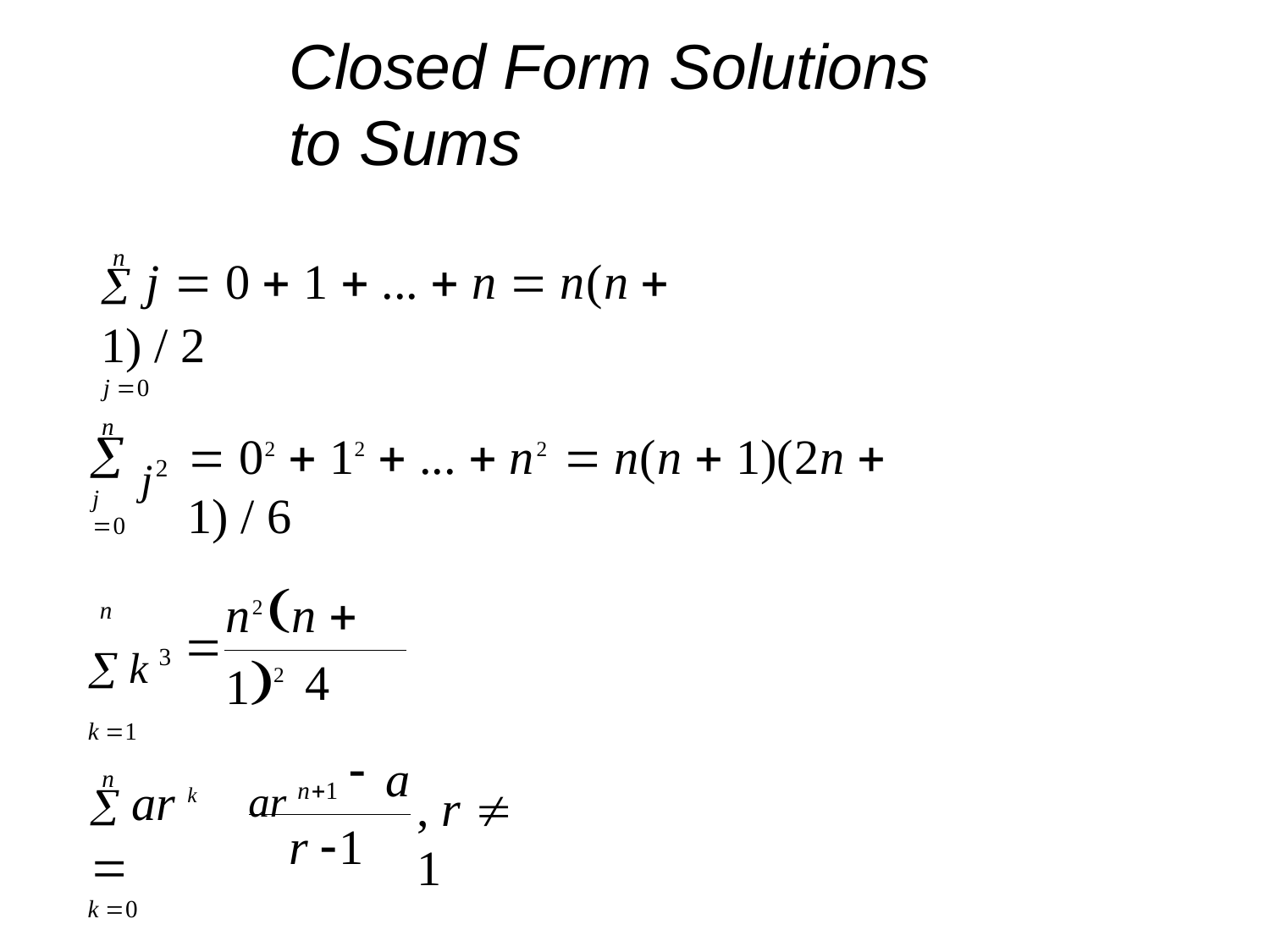

# Closed Form Solutions to Sums
n
∑ j = 0 + 1 + ... + n = n(n + 1) / 2
j =0
j2
n
= 02  + 12  + ... + n2   = n(n + 1)(2n + 1) / 6
∑
j =0
n2 (n + 1)2
∑ k 3
k =1
n
=
4
ar n+1

a
n
∑ ar k	=
k =0
, r ≠ 1
r −1